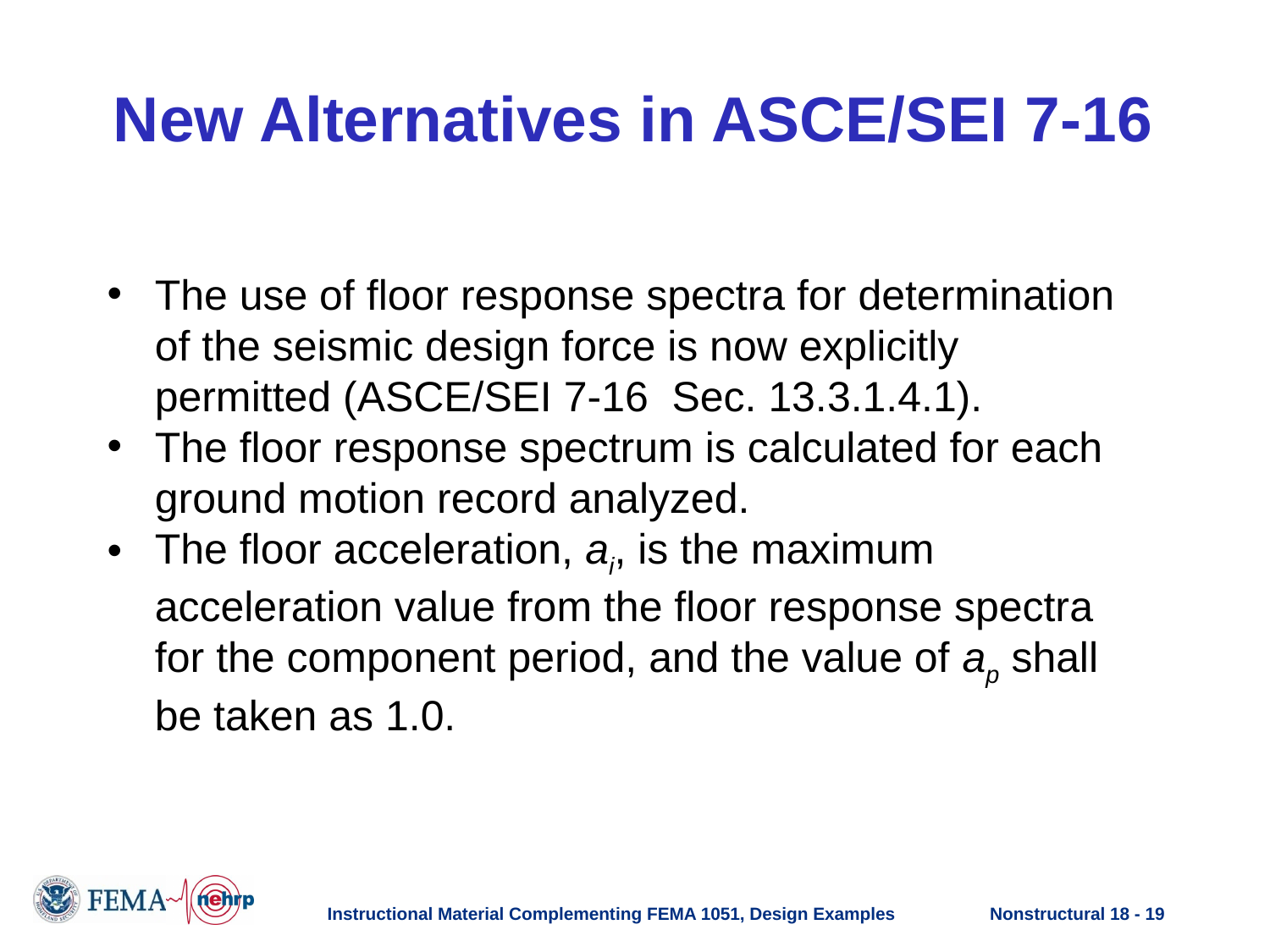

# New Alternatives in ASCE/SEI 7-16
The use of floor response spectra for determination of the seismic design force is now explicitly permitted (ASCE/SEI 7-16  Sec. 13.3.1.4.1).
The floor response spectrum is calculated for each ground motion record analyzed.
The floor acceleration, ai, is the maximum acceleration value from the floor response spectra for the component period, and the value of ap shall be taken as 1.0.
Instructional Material Complementing FEMA 1051, Design Examples
Nonstructural 18 - 19